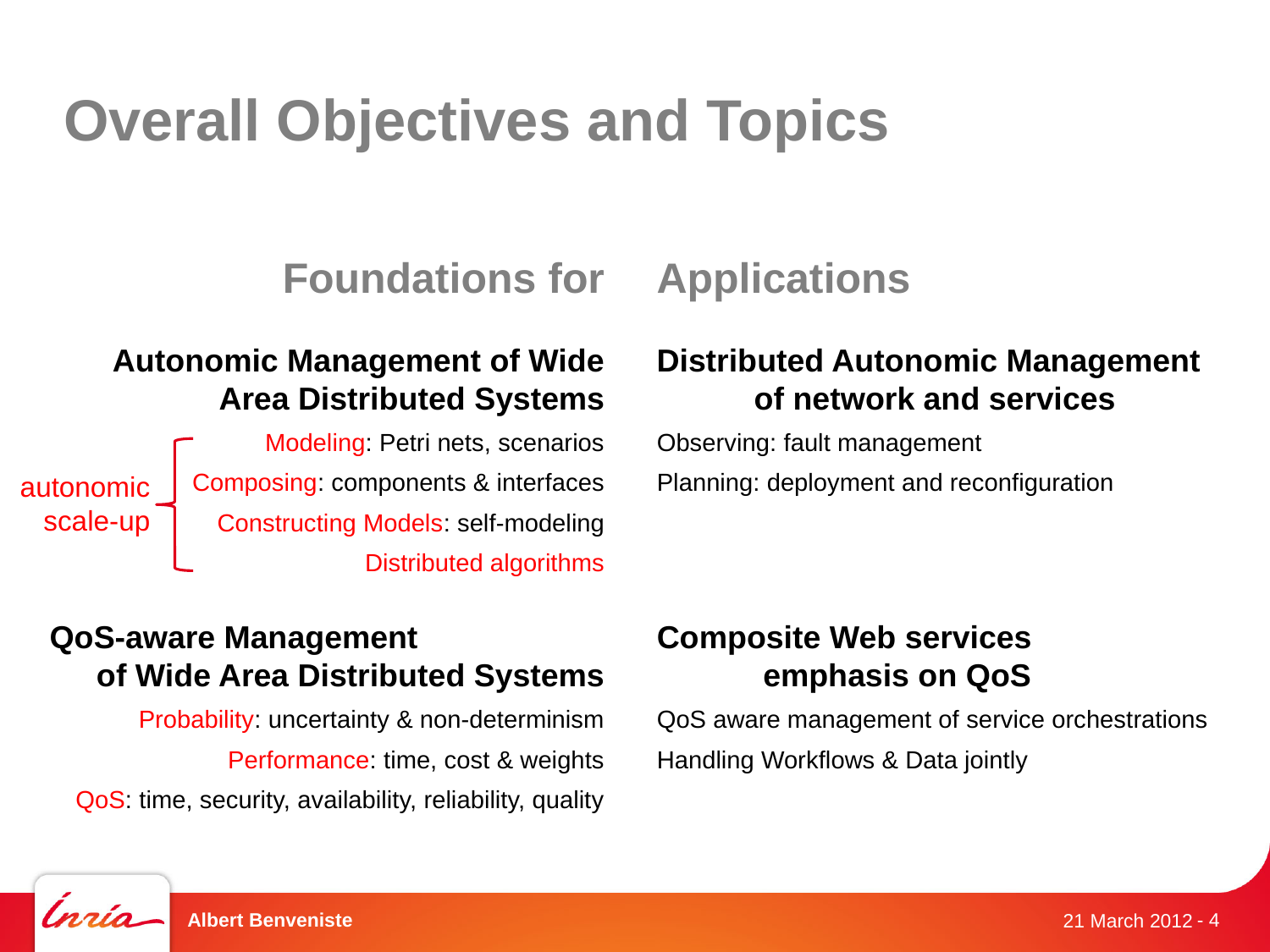

# Overall Objectives and Topics
Foundations for
Applications

Autonomic Management of Wide Area Distributed Systems
Modeling: Petri nets, scenarios
Composing: components & interfaces
Constructing Models: self-modeling
Distributed algorithms

QoS-aware Management                        of Wide Area Distributed Systems
Probability: uncertainty & non-determinism
Performance: time, cost & weights
QoS: time, security, availability, reliability, quality

Distributed Autonomic Management             of network and services
Observing: fault management
Planning: deployment and reconfiguration

Composite Web services                                 emphasis on QoS
QoS aware management of service orchestrations
Handling Workflows & Data jointly

autonomic scale-up
Albert Benveniste
- 4
21 March 2012